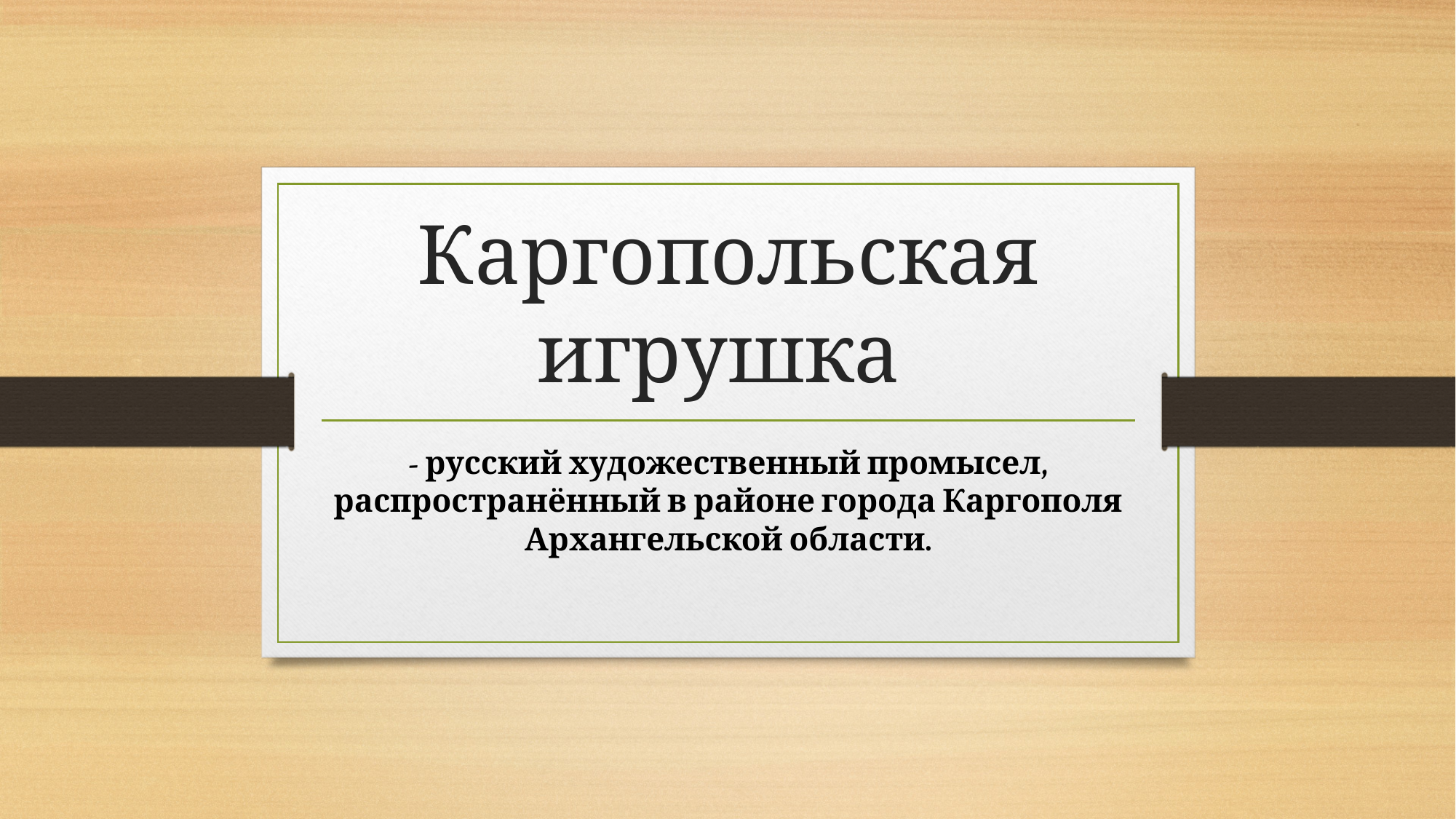

# Каргопольская игрушка
- русский художественный промысел, распространённый в районе города Каргополя Архангельской области.